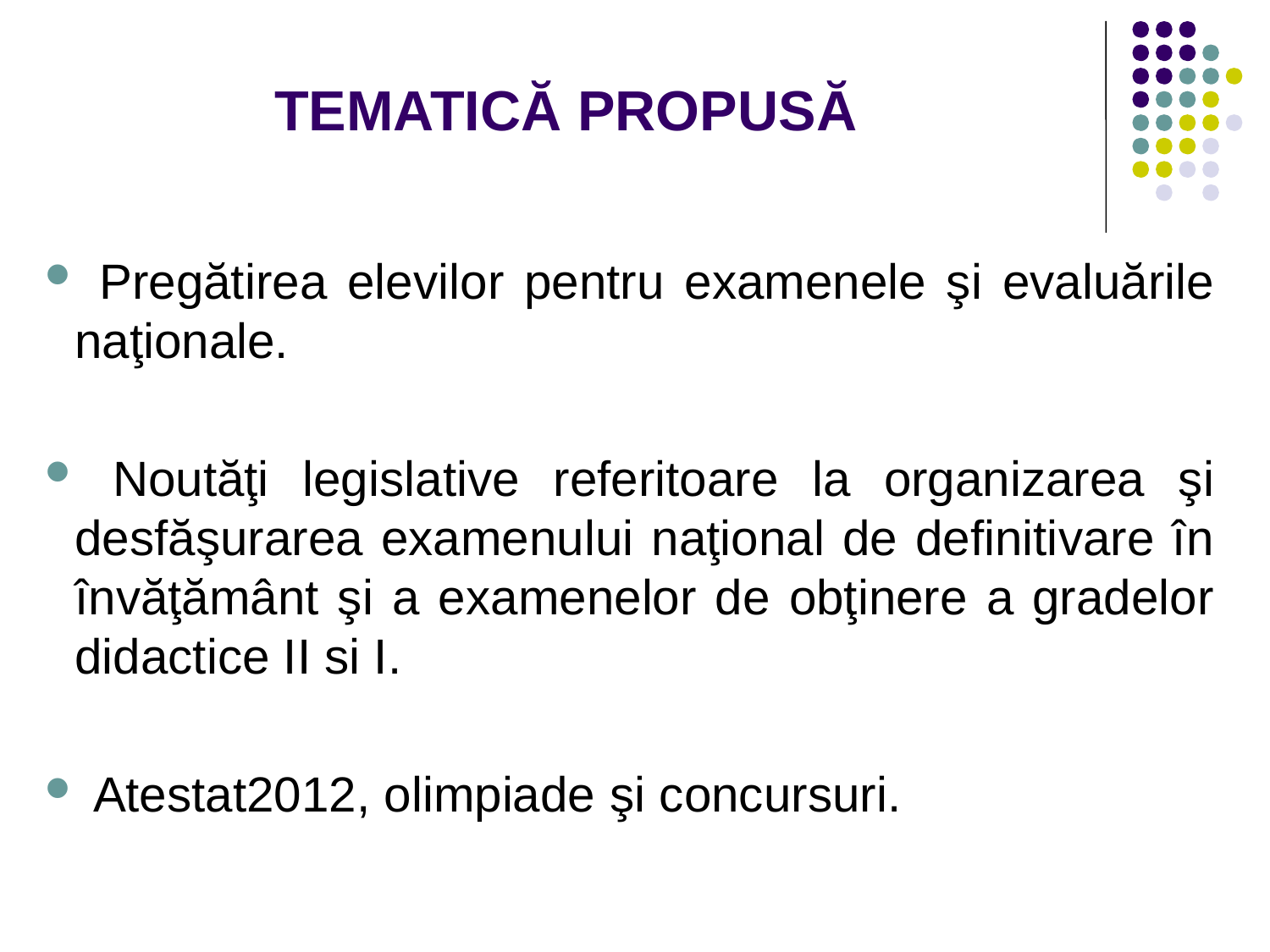

# TEMATICĂ PROPUSĂ
 Pregătirea elevilor pentru examenele şi evaluările naţionale.

 Noutăţi legislative referitoare la organizarea şi desfăşurarea examenului naţional de definitivare în învăţământ şi a examenelor de obţinere a gradelor didactice II si I.

 Atestat2012, olimpiade şi concursuri.